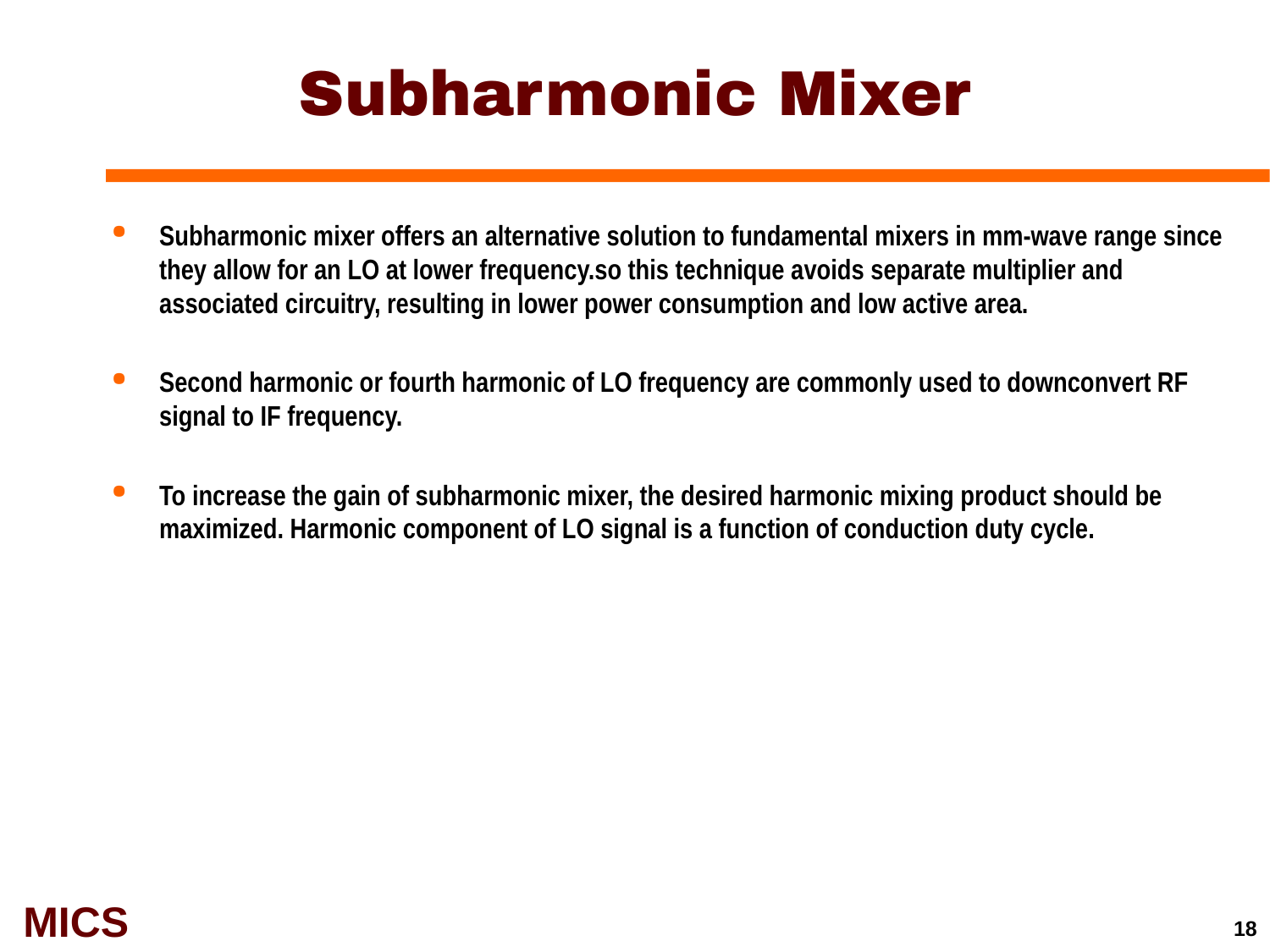

# Subharmonic Mixer
Subharmonic mixer offers an alternative solution to fundamental mixers in mm-wave range since they allow for an LO at lower frequency.so this technique avoids separate multiplier and associated circuitry, resulting in lower power consumption and low active area.

Second harmonic or fourth harmonic of LO frequency are commonly used to downconvert RF signal to IF frequency.

To increase the gain of subharmonic mixer, the desired harmonic mixing product should be maximized. Harmonic component of LO signal is a function of conduction duty cycle.
18